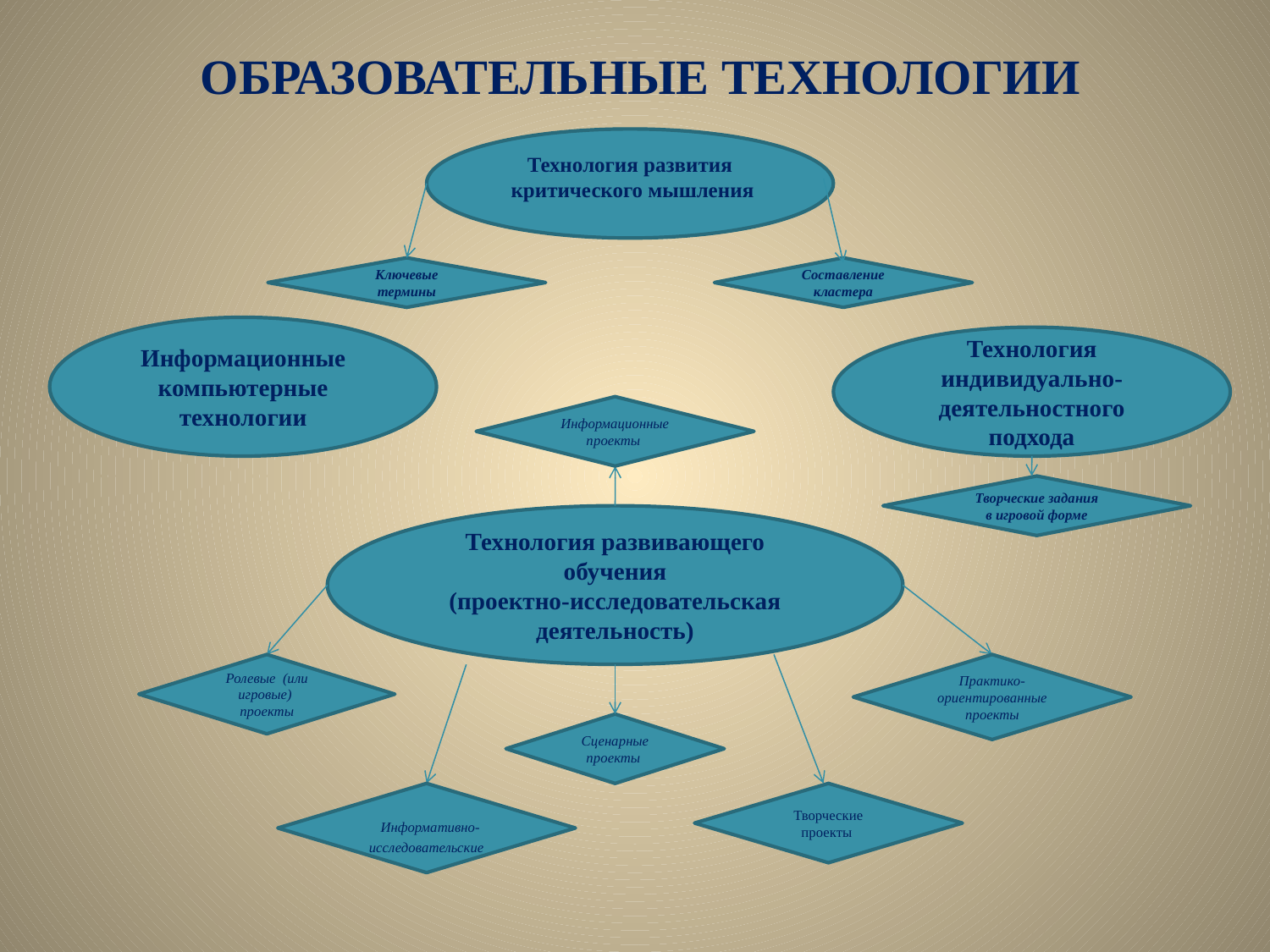

# ОБРАЗОВАТЕЛЬНЫЕ ТЕХНОЛОГИИ
Технология развития
 критического мышления
Ключевые термины
Составление кластера
Информационные компьютерные технологии
Технология индивидуально-деятельностного подхода
Информационные проекты
Творческие задания в игровой форме
Технология развивающего обучения
(проектно-исследовательская деятельность)
Ролевые  (или игровые)  проекты
Практико-ориентированные проекты
Сценарные проекты
 Информативно-исследовательские
Творческие проекты